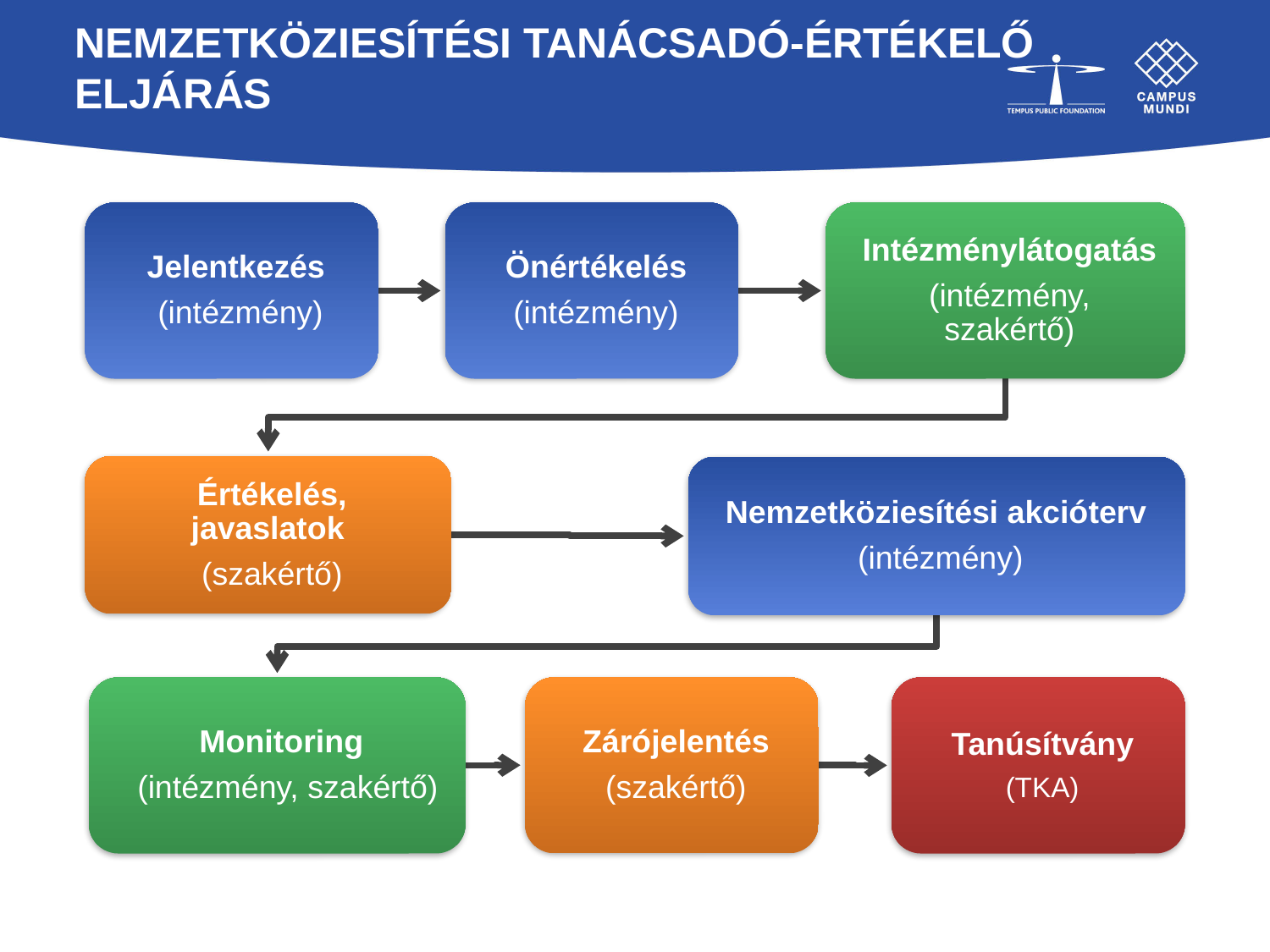

# Nemzetköziesítési tanácsadó-értékelő eljárás

Jelentkezés
 (intézmény)

Önértékelés
(intézmény)

Intézménylátogatás
(intézmény, szakértő)

Értékelés, javaslatok
(szakértő)

Nemzetköziesítési akcióterv
(intézmény)

Monitoring
  (intézmény, szakértő)

Zárójelentés
(szakértő)
Tanúsítvány
(TKA)